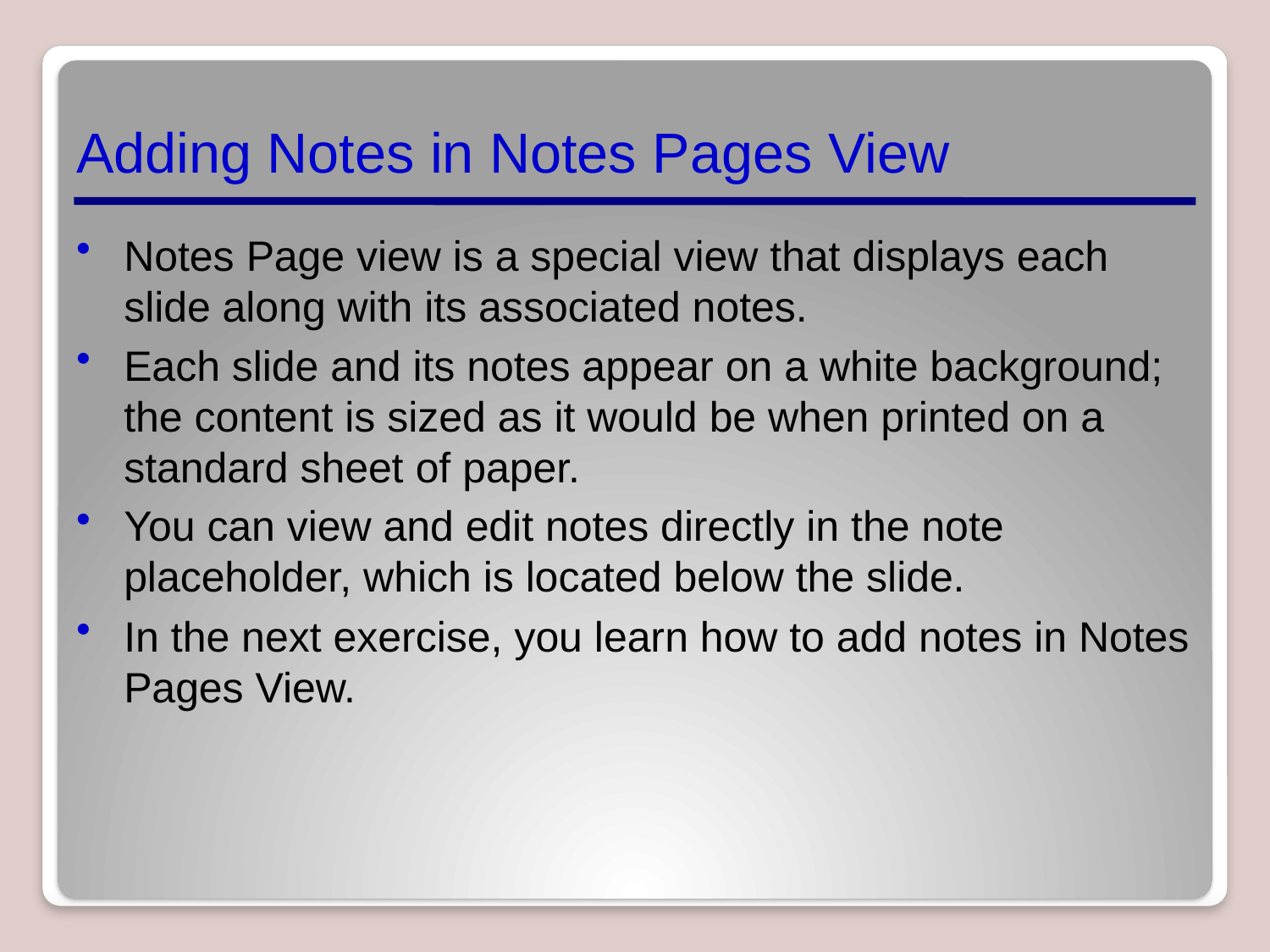

# Adding Notes in Notes Pages View
Notes Page view is a special view that displays each slide along with its associated notes.
Each slide and its notes appear on a white background; the content is sized as it would be when printed on a standard sheet of paper.
You can view and edit notes directly in the note placeholder, which is located below the slide.
In the next exercise, you learn how to add notes in Notes Pages View.